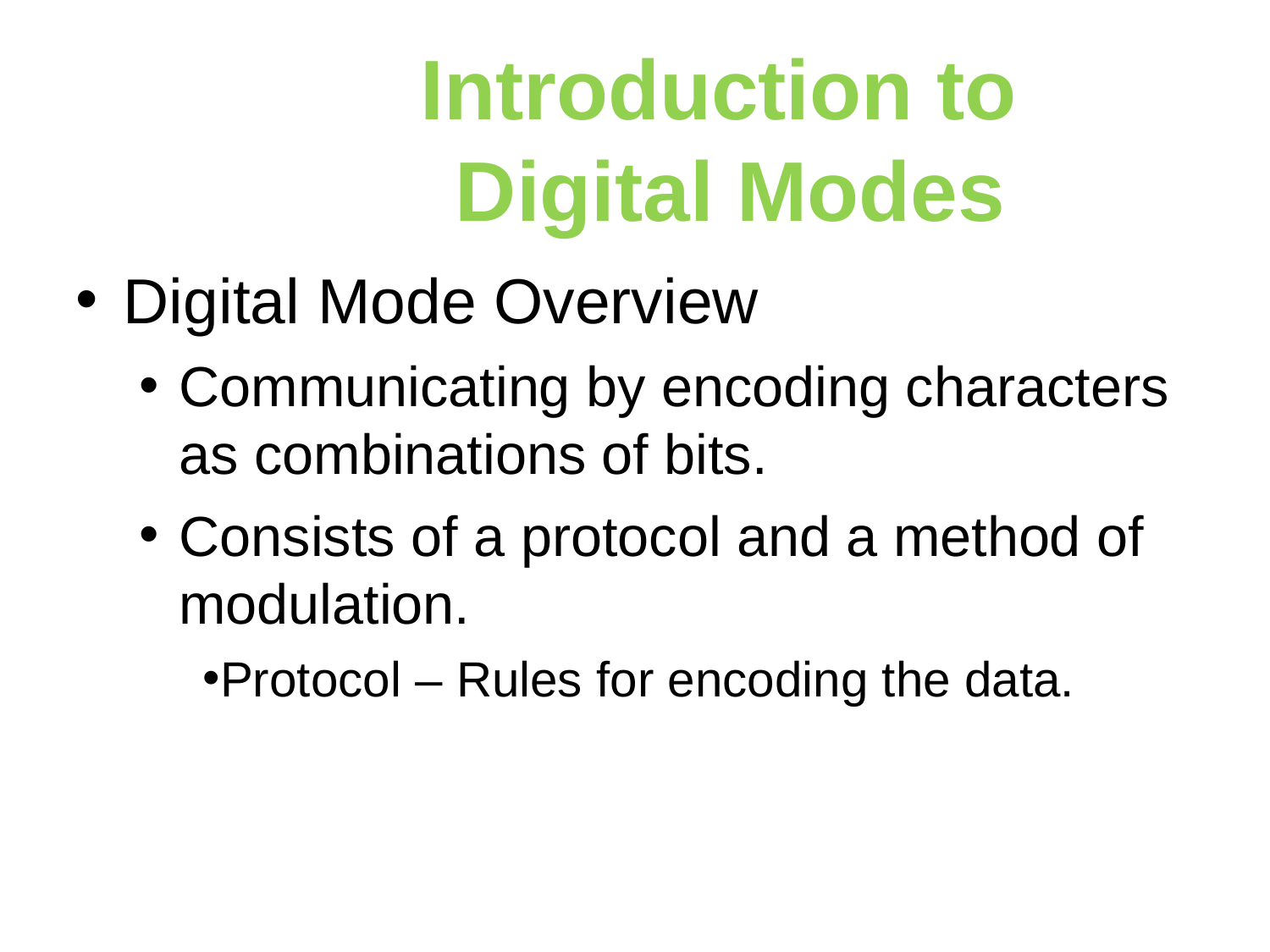

Introduction to
Digital Modes
Digital Mode Overview
Communicating by encoding characters as combinations of bits.
Consists of a protocol and a method of modulation.
Protocol – Rules for encoding the data.